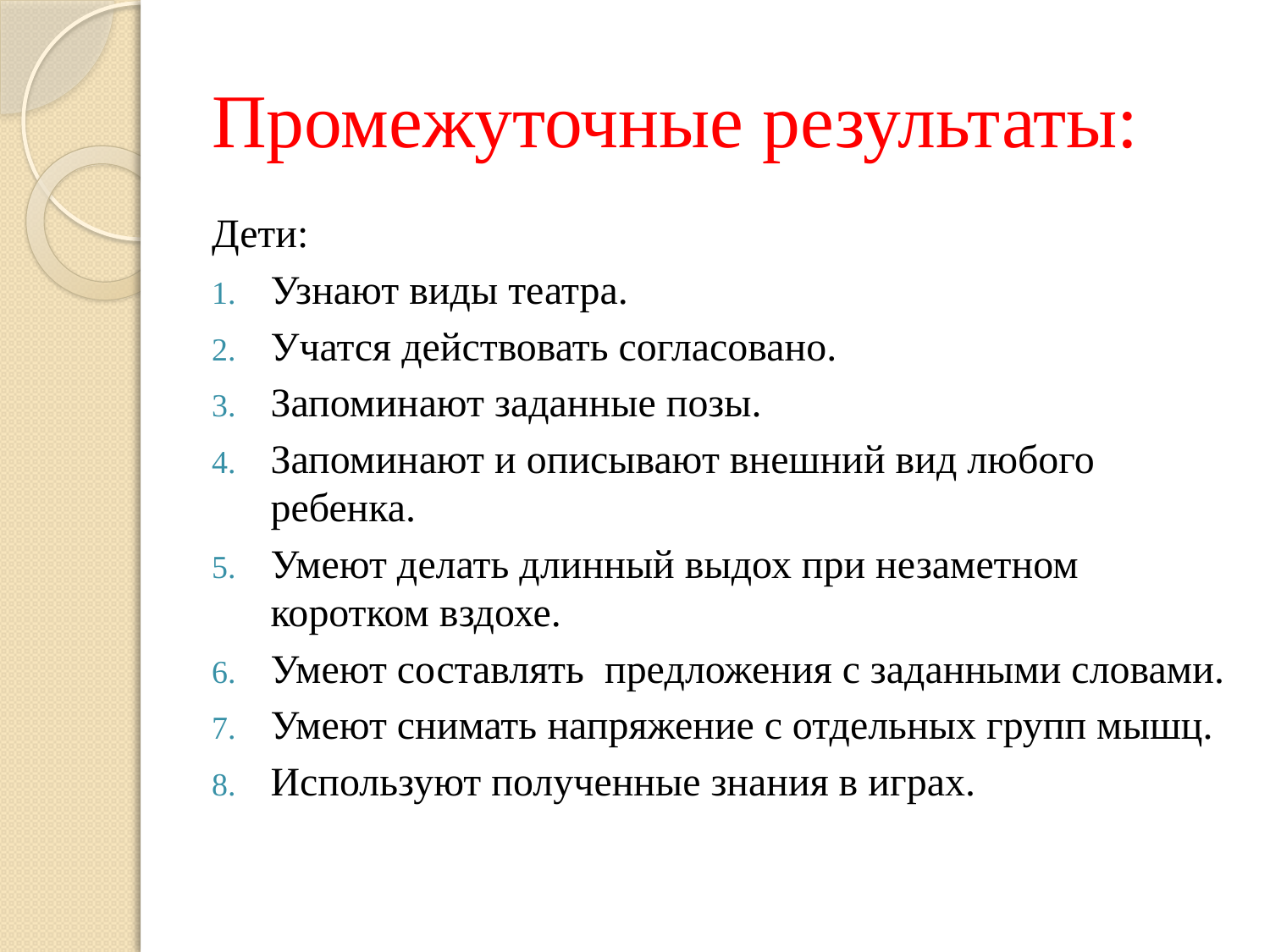

# Промежуточные результаты:
Дети:
Узнают виды театра.
Учатся действовать согласовано.
Запоминают заданные позы.
Запоминают и описывают внешний вид любого ребенка.
Умеют делать длинный выдох при незаметном коротком вздохе.
Умеют составлять  предложения с заданными словами.
Умеют снимать напряжение с отдельных групп мышц.
Используют полученные знания в играх.